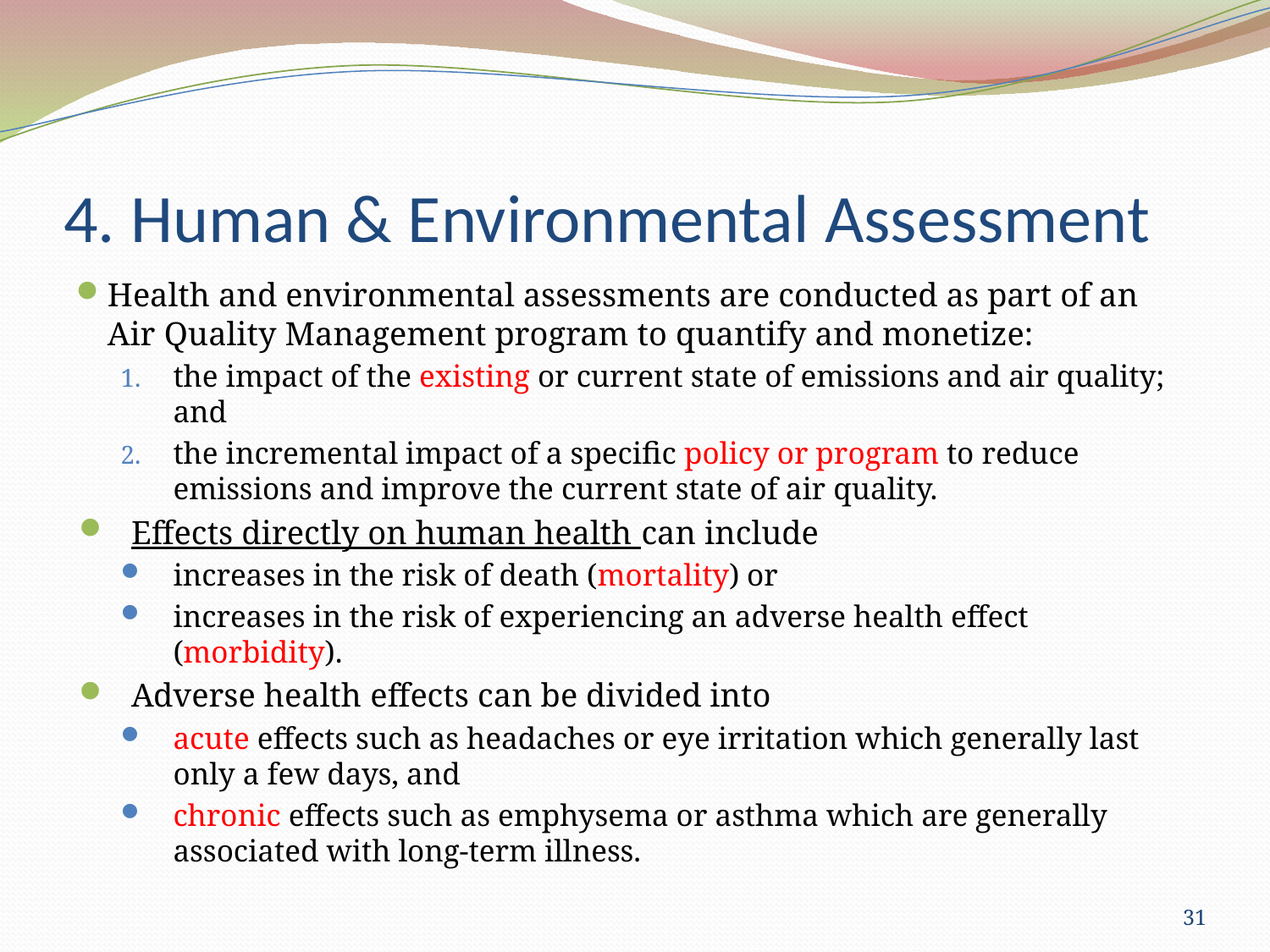

# 4. Human & Environmental Assessment
Health and environmental assessments are conducted as part of an Air Quality Management program to quantify and monetize:
the impact of the existing or current state of emissions and air quality; and
the incremental impact of a specific policy or program to reduce emissions and improve the current state of air quality.
Effects directly on human health can include
increases in the risk of death (mortality) or
increases in the risk of experiencing an adverse health effect (morbidity).
Adverse health effects can be divided into
acute effects such as headaches or eye irritation which generally last only a few days, and
chronic effects such as emphysema or asthma which are generally associated with long-term illness.

31